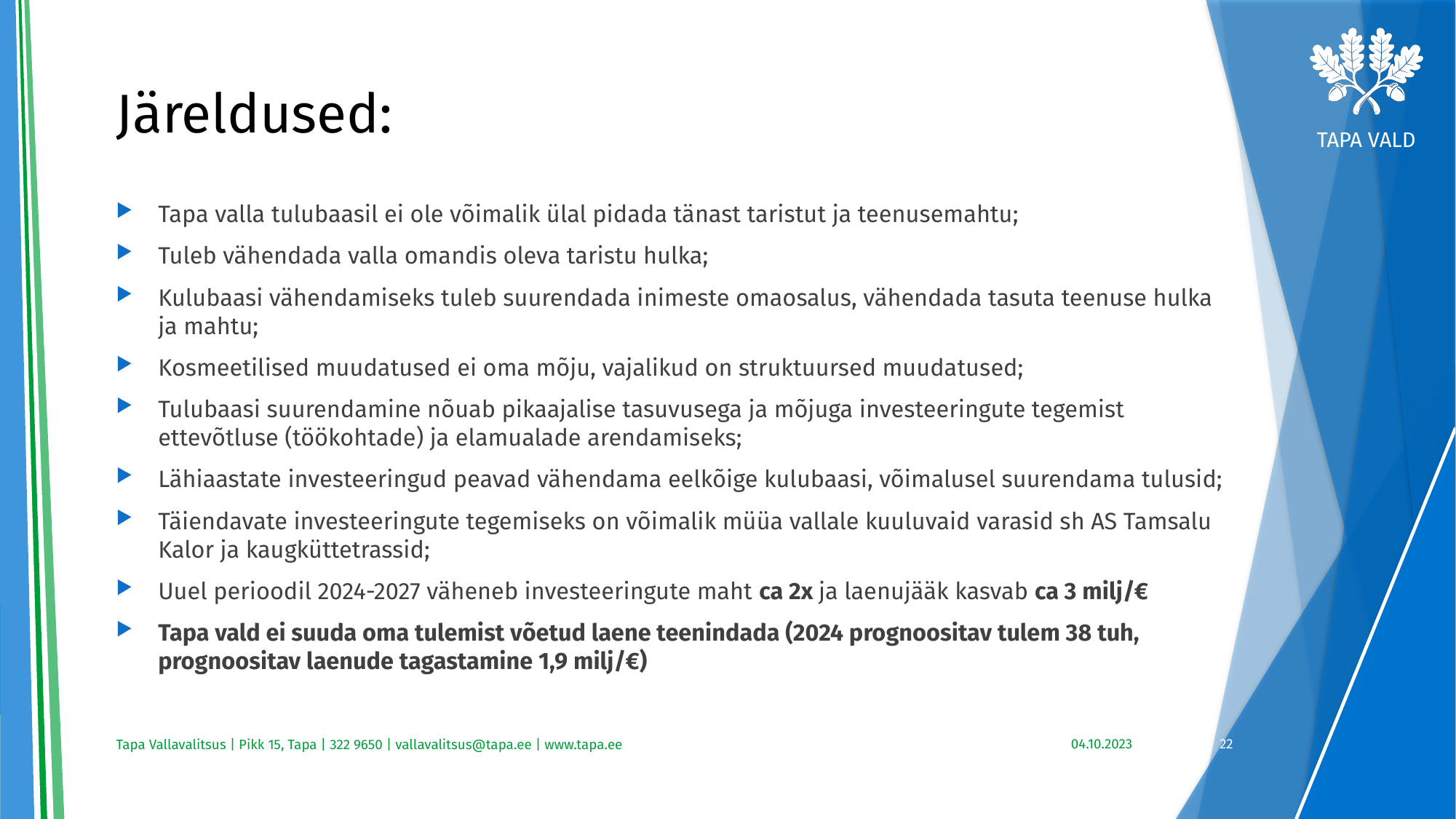

# Järeldused:

Tapa valla tulubaasil ei ole võimalik ülal pidada tänast taristut ja teenusemahtu;
Tuleb vähendada valla omandis oleva taristu hulka;
Kulubaasi vähendamiseks tuleb suurendada inimeste omaosalus, vähendada tasuta teenuse hulka ja mahtu;
Kosmeetilised muudatused ei oma mõju, vajalikud on struktuursed muudatused;
Tulubaasi suurendamine nõuab pikaajalise tasuvusega ja mõjuga investeeringute tegemist ettevõtluse (töökohtade) ja elamualade arendamiseks;
Lähiaastate investeeringud peavad vähendama eelkõige kulubaasi, võimalusel suurendama tulusid;
Täiendavate investeeringute tegemiseks on võimalik müüa vallale kuuluvaid varasid sh AS Tamsalu Kalor ja kaugküttetrassid;
Uuel perioodil 2024-2027 väheneb investeeringute maht ca 2x ja laenujääk kasvab ca 3 milj/€
Tapa vald ei suuda oma tulemist võetud laene teenindada (2024 prognoositav tulem 38 tuh, prognoositav laenude tagastamine 1,9 milj/€)

04.10.2023
22
Tapa Vallavalitsus | Pikk 15, Tapa | 322 9650 | vallavalitsus@tapa.ee | www.tapa.ee